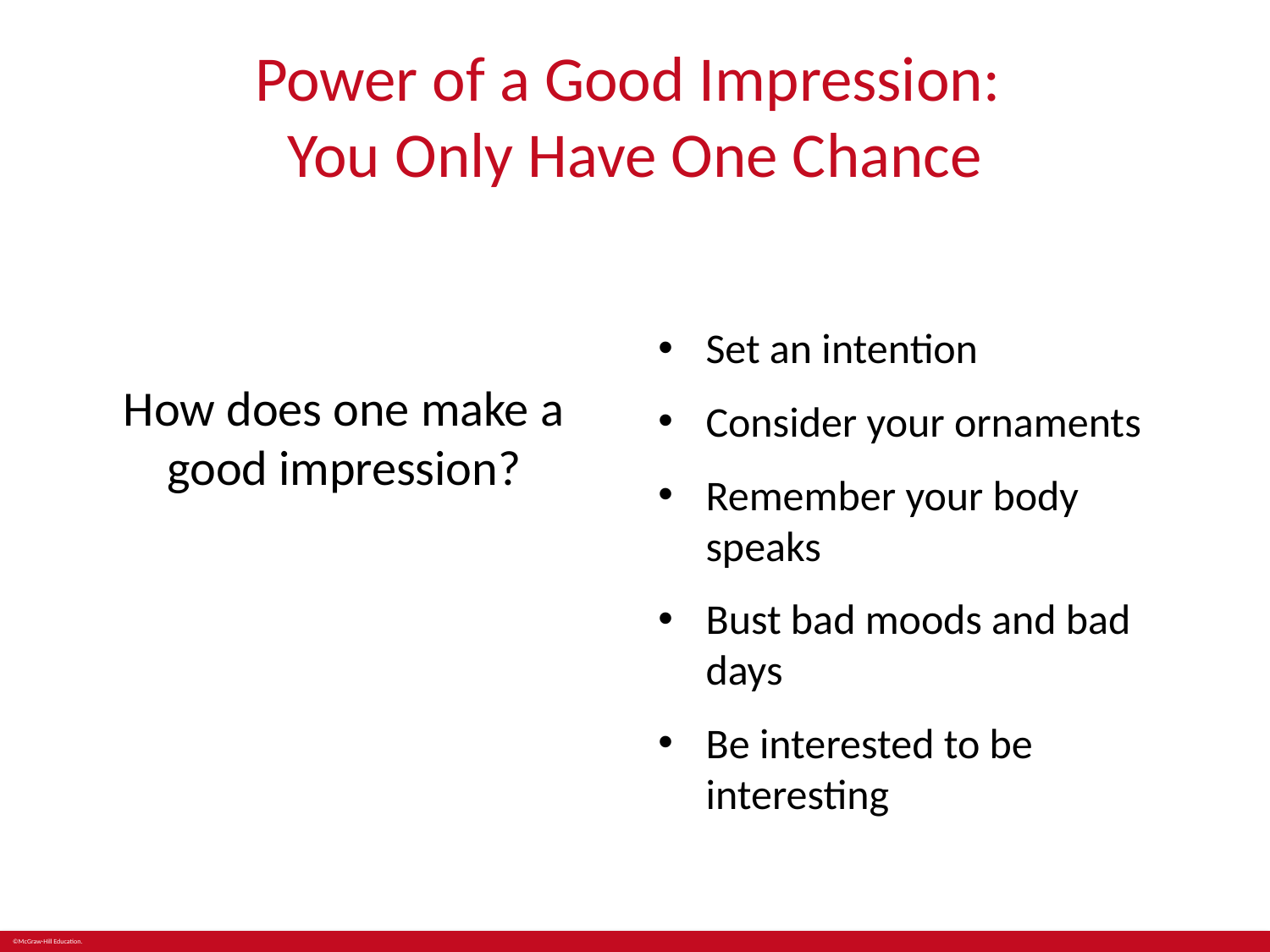

# Power of a Good Impression: You Only Have One Chance
How does one make a good impression?

Set an intention
Consider your ornaments
Remember your body speaks
Bust bad moods and bad days
Be interested to be interesting